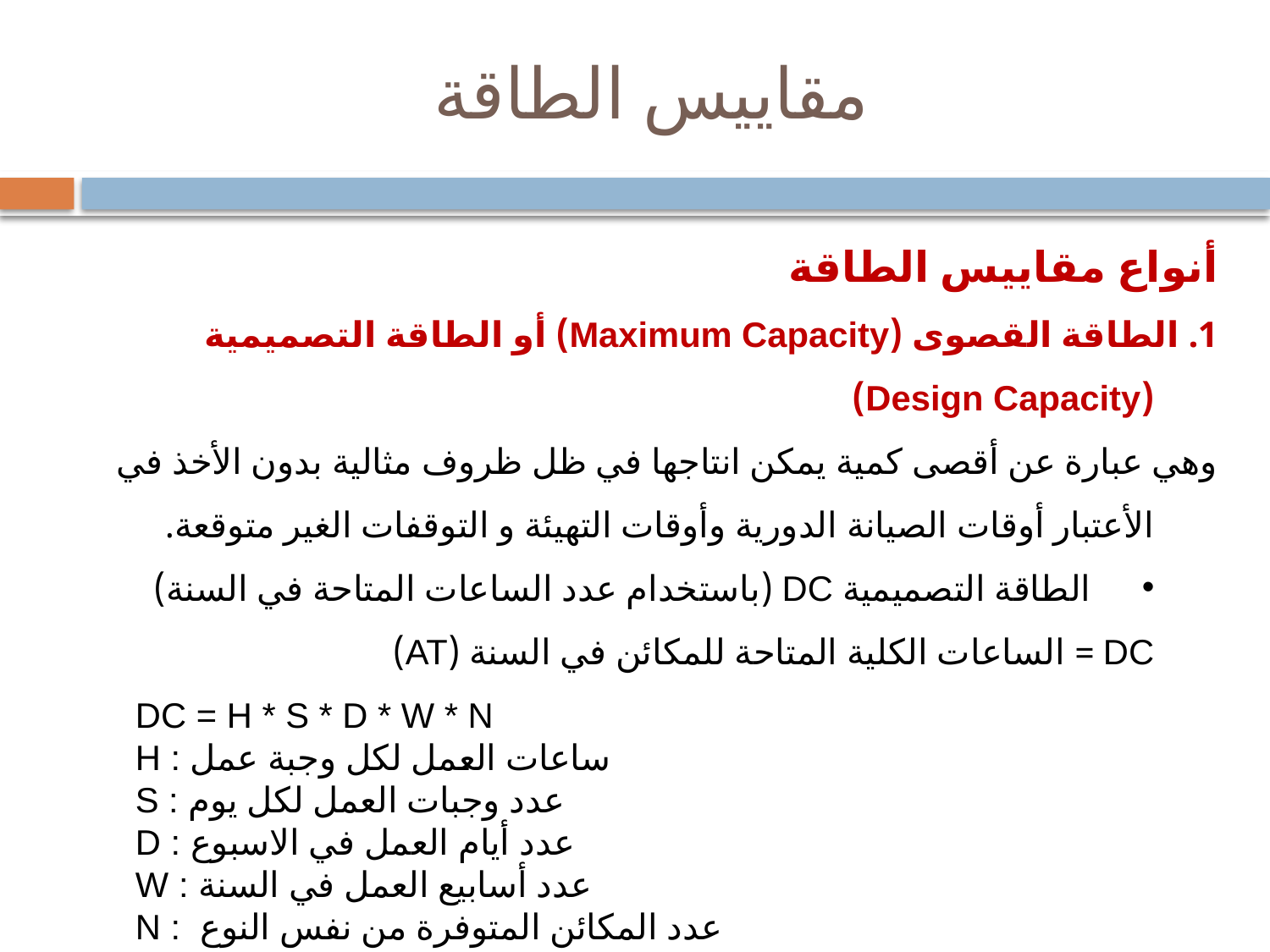

# مقاييس الطاقة

أنواع مقاييس الطاقة
1. الطاقة القصوى (Maximum Capacity) أو الطاقة التصميمية (Design Capacity)
وهي عبارة عن أقصى كمية يمكن انتاجها في ظل ظروف مثالية بدون الأخذ في الأعتبار أوقات الصيانة الدورية وأوقات التهيئة و التوقفات الغير متوقعة.
الطاقة التصميمية DC (باستخدام عدد الساعات المتاحة في السنة)
DC = الساعات الكلية المتاحة للمكائن في السنة (AT)
DC = H * S * D * W * N
H : ساعات العمل لكل وجبة عمل
S : عدد وجبات العمل لكل يوم
D : عدد أيام العمل في الاسبوع
W : عدد أسابيع العمل في السنة
N :  عدد المكائن المتوفرة من نفس النوع